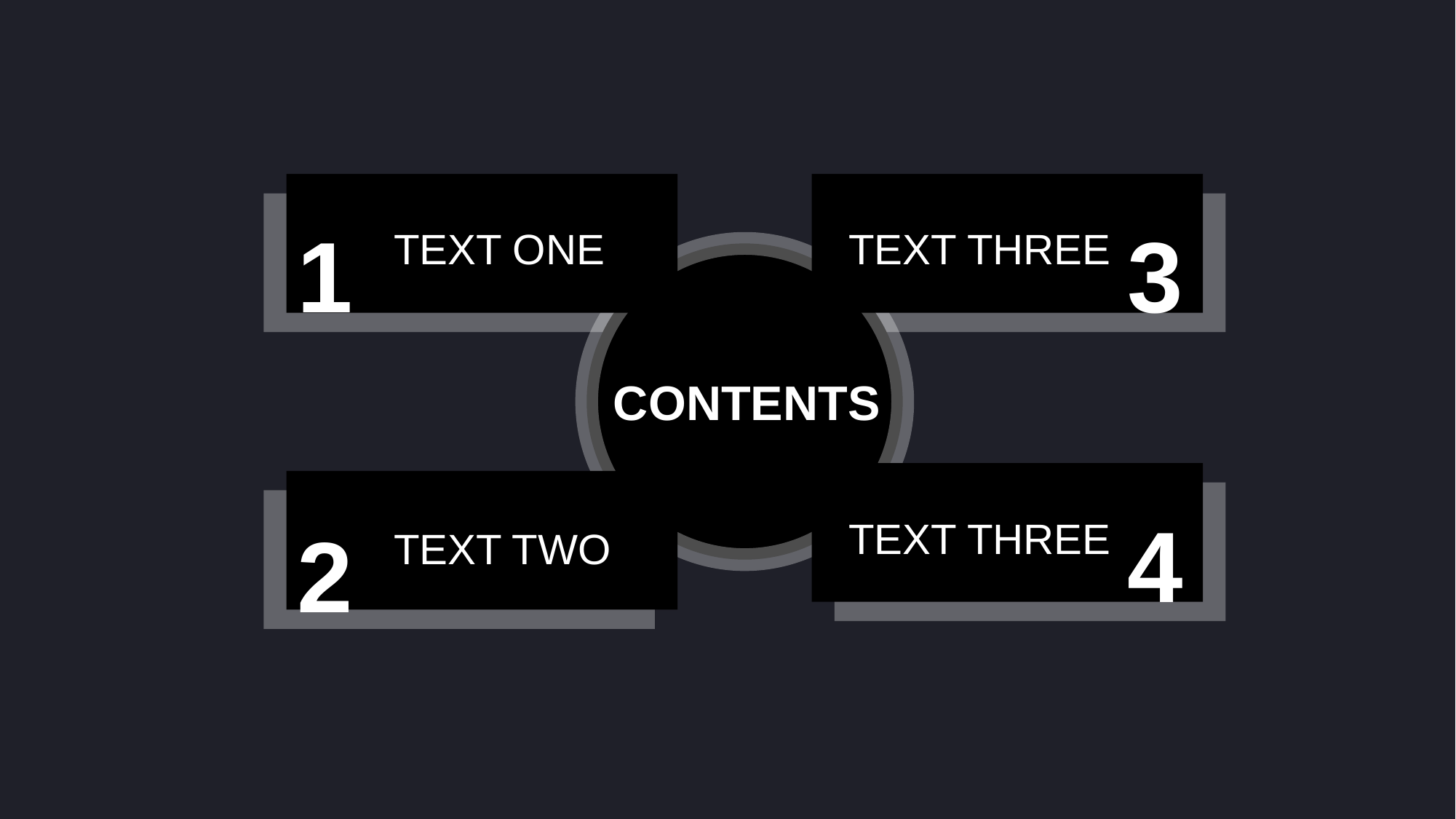

1
3
TEXT ONE
TEXT THREE

CONTENTS

4
TEXT THREE
2
TEXT TWO